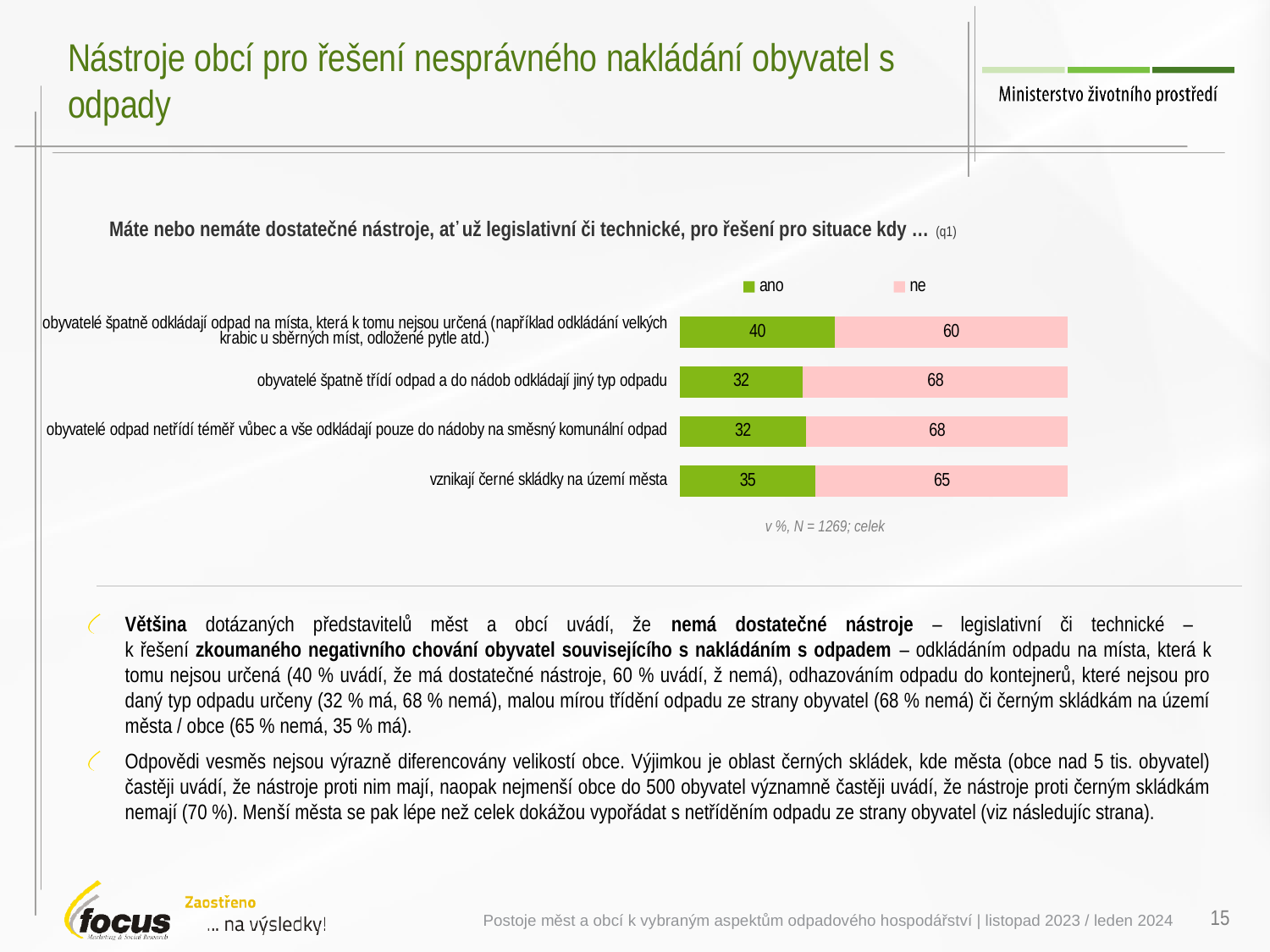

# Nástroje obcí pro řešení nesprávného nakládání obyvatel s odpady

### Chart

| Category | ano | ne |
|---|---|---|
| obyvatelé špatně odkládají odpad na místa, která k tomu nejsou určená (například odkládání velkých krabic u sběrných míst, odložené pytle atd.) | 39.86064347797 | 60.13935652203 |
| obyvatelé špatně třídí odpad a do nádob odkládají jiný typ odpadu | 31.60856788423 | 68.39143211577 |
| obyvatelé odpad netřídí téměř vůbec a vše odkládají pouze do nádoby na směsný komunální odpad | 32.44384136812 | 67.55615863188 |
| vznikají černé skládky na území města | 34.997323048 | 65.002676952 |
Máte nebo nemáte dostatečné nástroje, ať už legislativní či technické, pro řešení pro situace kdy … (q1)
v %, N = 1269; celek
Většina dotázaných představitelů měst a obcí uvádí, že nemá dostatečné nástroje – legislativní či technické –
k řešení zkoumaného negativního chování obyvatel souvisejícího s nakládáním s odpadem – odkládáním odpadu na místa, která k tomu nejsou určená (40 % uvádí, že má dostatečné nástroje, 60 % uvádí, ž nemá), odhazováním odpadu do kontejnerů, které nejsou pro daný typ odpadu určeny (32 % má, 68 % nemá), malou mírou třídění odpadu ze strany obyvatel (68 % nemá) či černým skládkám na území města / obce (65 % nemá, 35 % má).
Odpovědi vesměs nejsou výrazně diferencovány velikostí obce. Výjimkou je oblast černých skládek, kde města (obce nad 5 tis. obyvatel) častěji uvádí, že nástroje proti nim mají, naopak nejmenší obce do 500 obyvatel významně častěji uvádí, že nástroje proti černým skládkám nemají (70 %). Menší města se pak lépe než celek dokážou vypořádat s netříděním odpadu ze strany obyvatel (viz následujíc strana).